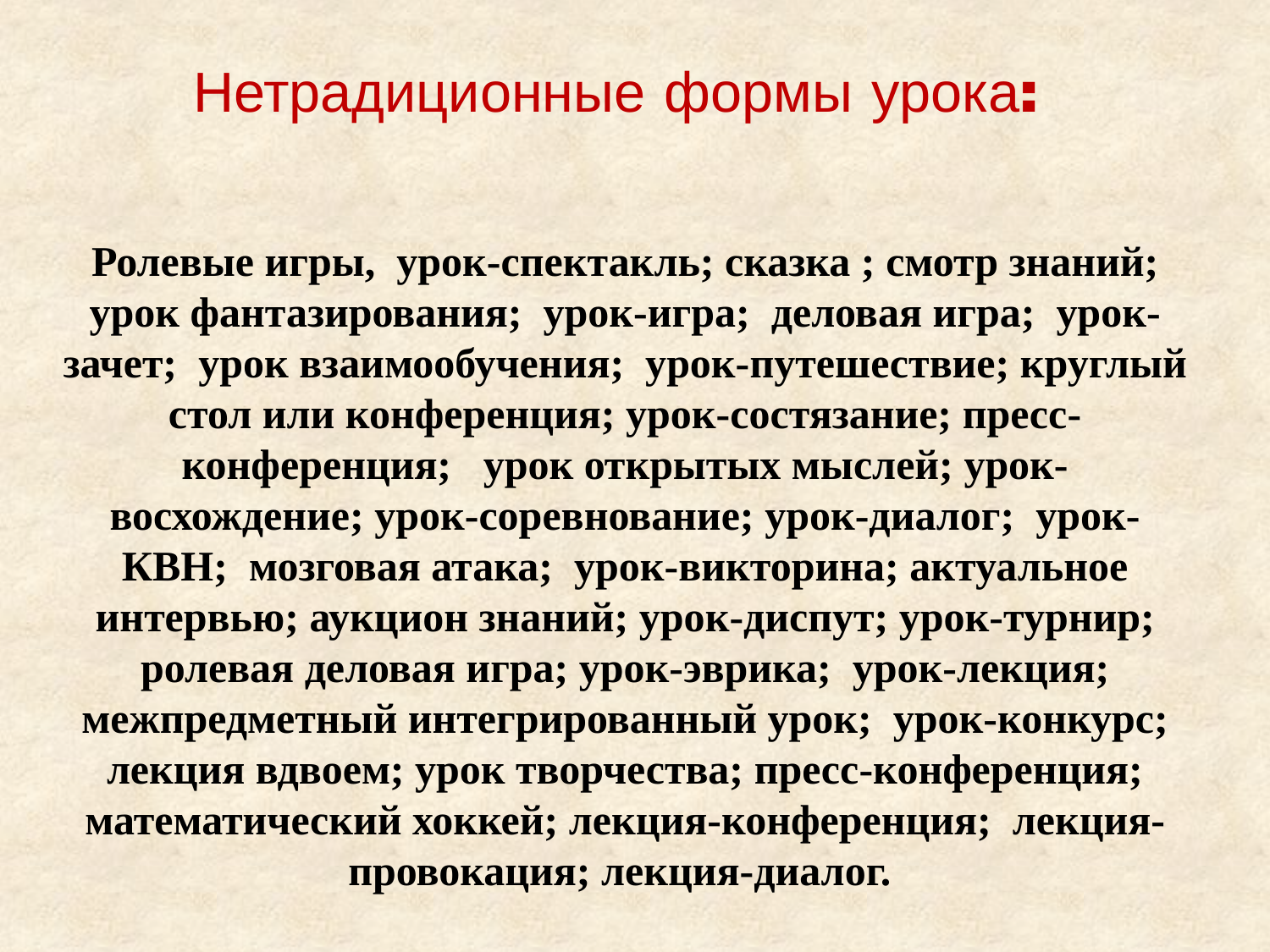

Нетрадиционные формы урока:
Ролевые игры,  урок-спектакль; сказка ; смотр знаний; урок фантазирования;  урок-игра;  деловая игра;  урок-зачет;  урок взаимообучения;  урок-путешествие; круглый стол или конференция; урок-состязание; пресс-конференция;   урок открытых мыслей; урок-восхождение; урок-соревнование; урок-диалог;  урок-КВН;  мозговая атака;  урок-викторина; актуальное интервью; аукцион знаний; урок-диспут; урок-турнир; ролевая деловая игра; урок-эврика;  урок-лекция; межпредметный интегрированный урок;  урок-конкурс; лекция вдвоем; урок творчества; пресс-конференция; математический хоккей; лекция-конференция;  лекция-провокация; лекция-диалог.